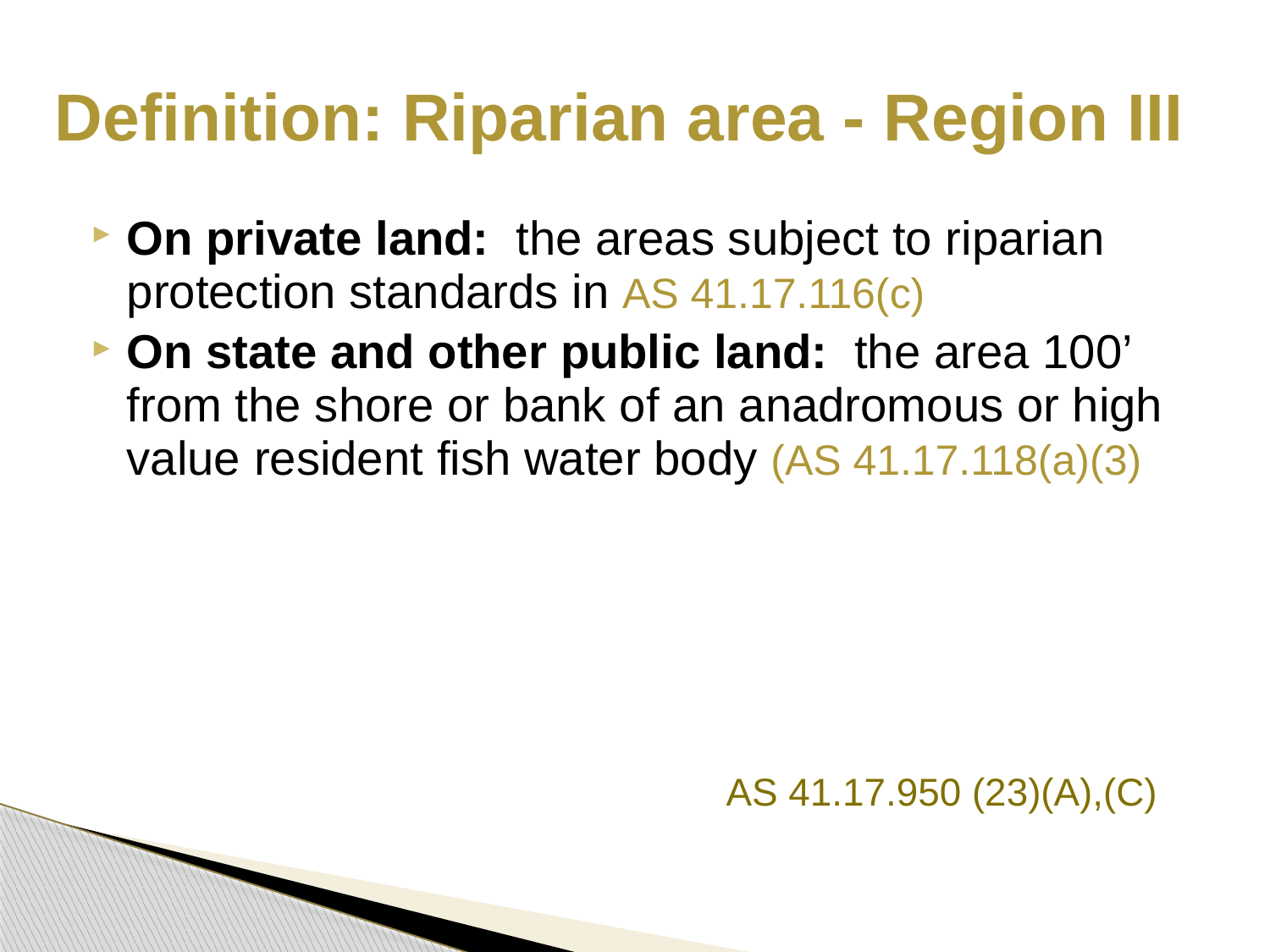

# Definition: Riparian area - Region III
On private land:  the areas subject to riparian protection standards in AS 41.17.116(c)
On state and other public land:  the area 100’ from the shore or bank of an anadromous or high value resident fish water body (AS 41.17.118(a)(3)

					AS 41.17.950 (23)(A),(C)